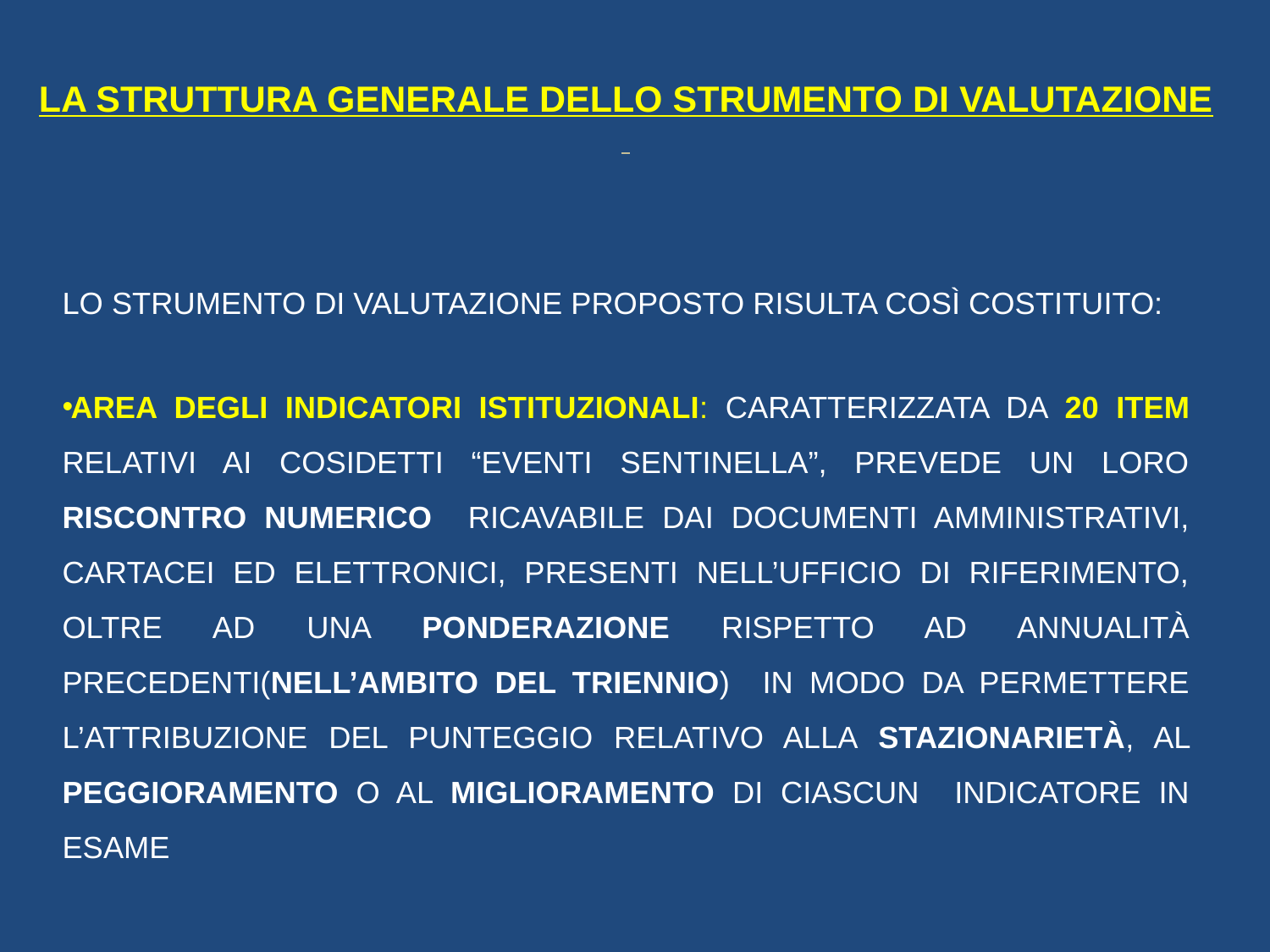

# LA STRUTTURA GENERALE DELLO STRUMENTO DI VALUTAZIONE
LO STRUMENTO DI VALUTAZIONE PROPOSTO RISULTA COSÌ COSTITUITO:

AREA DEGLI INDICATORI ISTITUZIONALI: CARATTERIZZATA DA 20 ITEM RELATIVI AI COSIDETTI “EVENTI SENTINELLA”, PREVEDE UN LORO RISCONTRO NUMERICO  RICAVABILE DAI DOCUMENTI AMMINISTRATIVI, CARTACEI ED ELETTRONICI, PRESENTI NELL’UFFICIO DI RIFERIMENTO, OLTRE AD UNA PONDERAZIONE RISPETTO AD ANNUALITÀ PRECEDENTI(NELL’AMBITO DEL TRIENNIO)  IN MODO DA PERMETTERE L’ATTRIBUZIONE DEL PUNTEGGIO RELATIVO ALLA STAZIONARIETÀ, AL PEGGIORAMENTO O AL MIGLIORAMENTO DI CIASCUN  INDICATORE IN ESAME